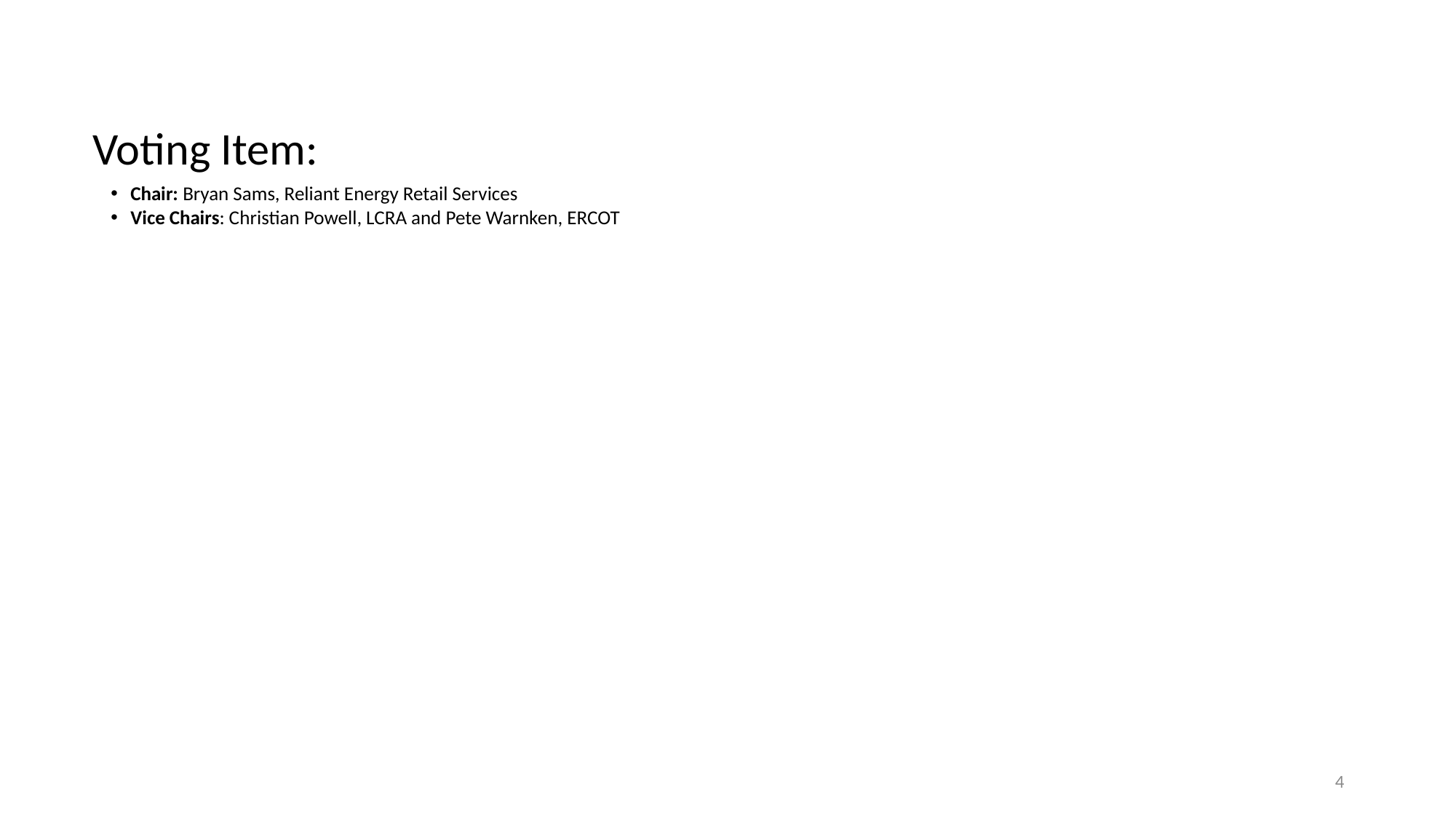

Voting Item:

Chair: Bryan Sams, Reliant Energy Retail Services
Vice Chairs: Christian Powell, LCRA and Pete Warnken, ERCOT

4